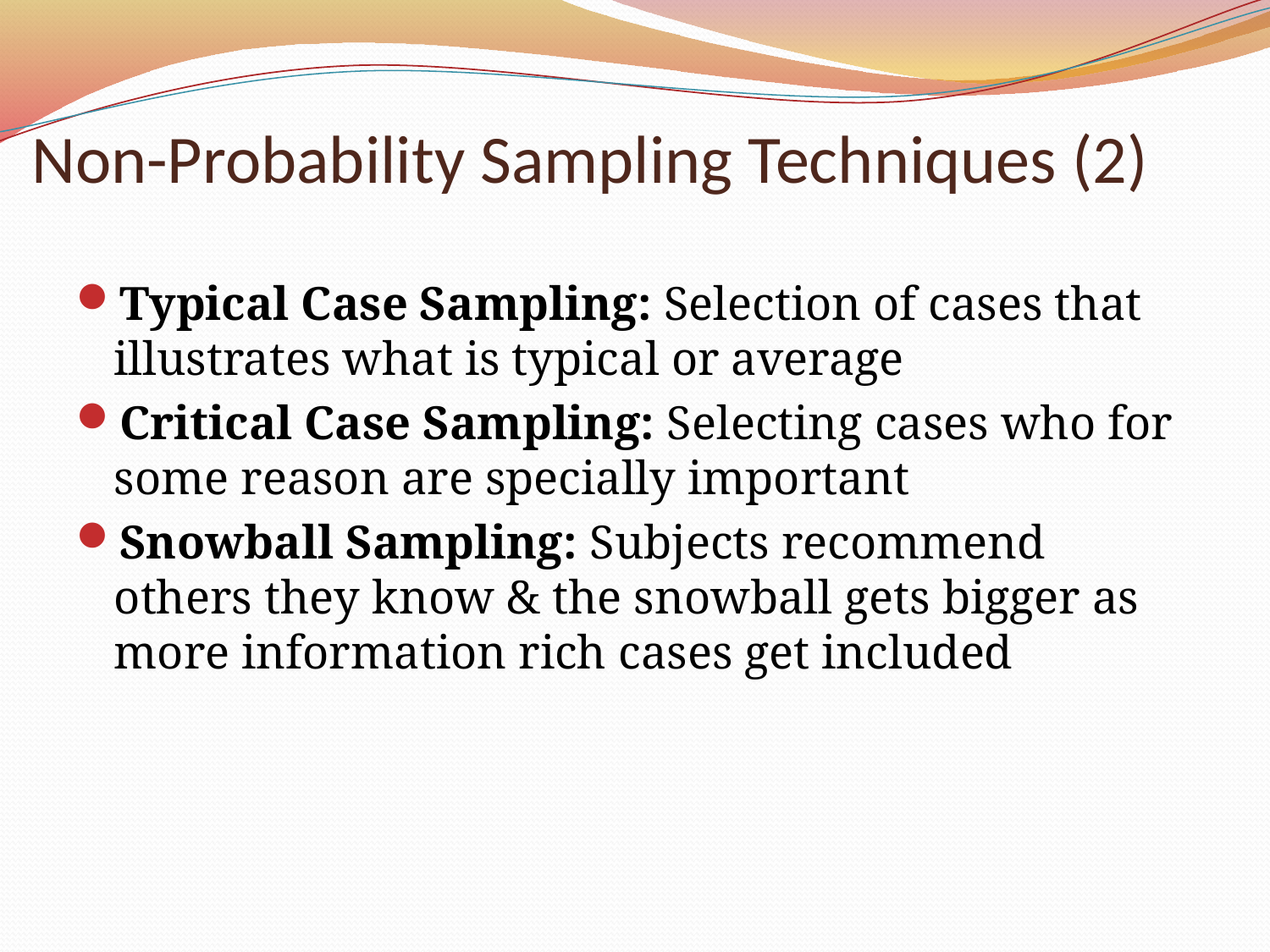

# Non-Probability Sampling Techniques (2)
Typical Case Sampling: Selection of cases that illustrates what is typical or average
Critical Case Sampling: Selecting cases who for some reason are specially important
Snowball Sampling: Subjects recommend others they know & the snowball gets bigger as more information rich cases get included